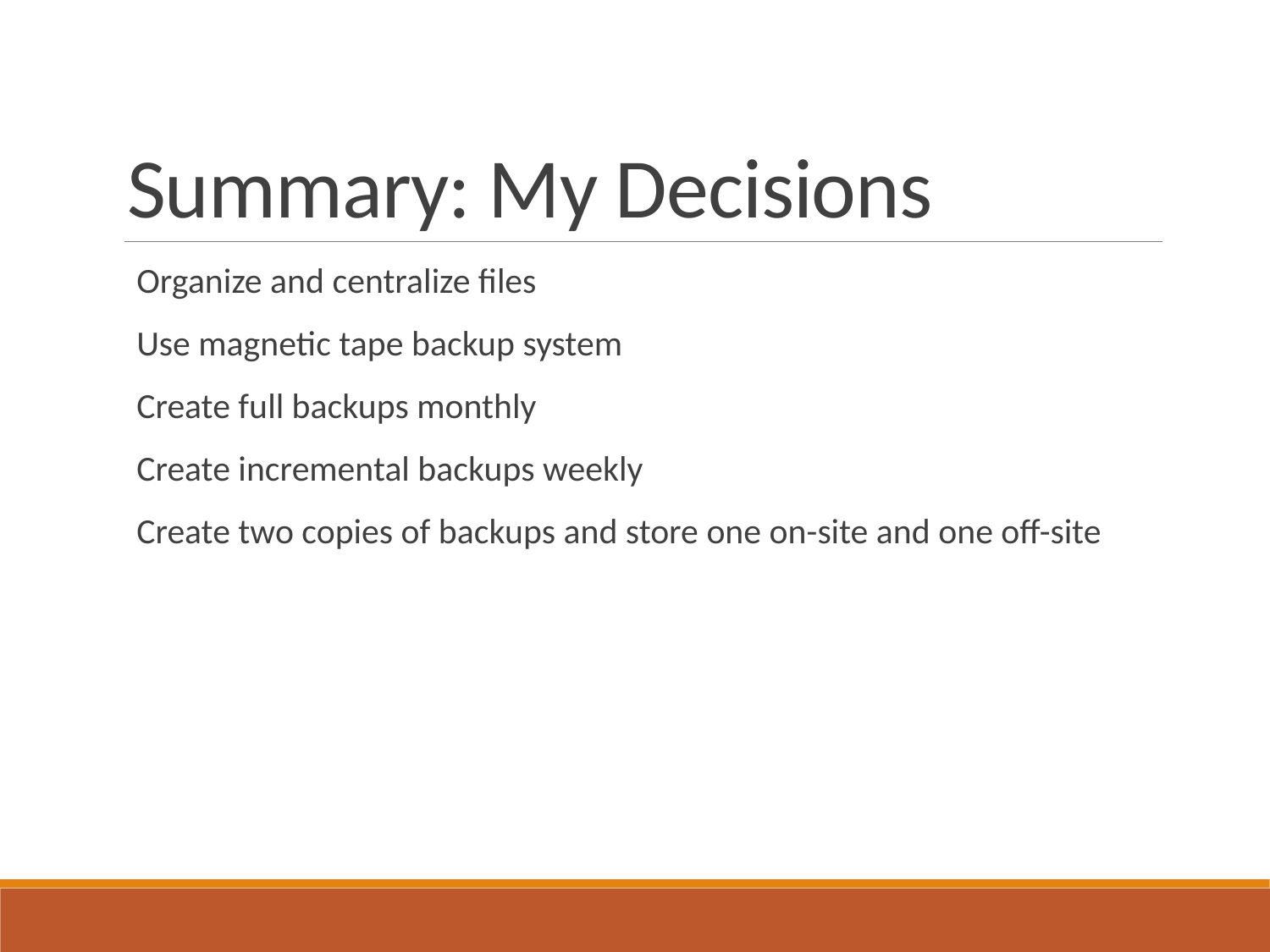

# Summary: My Decisions
Organize and centralize files
Use magnetic tape backup system
Create full backups monthly
Create incremental backups weekly
Create two copies of backups and store one on-site and one off-site